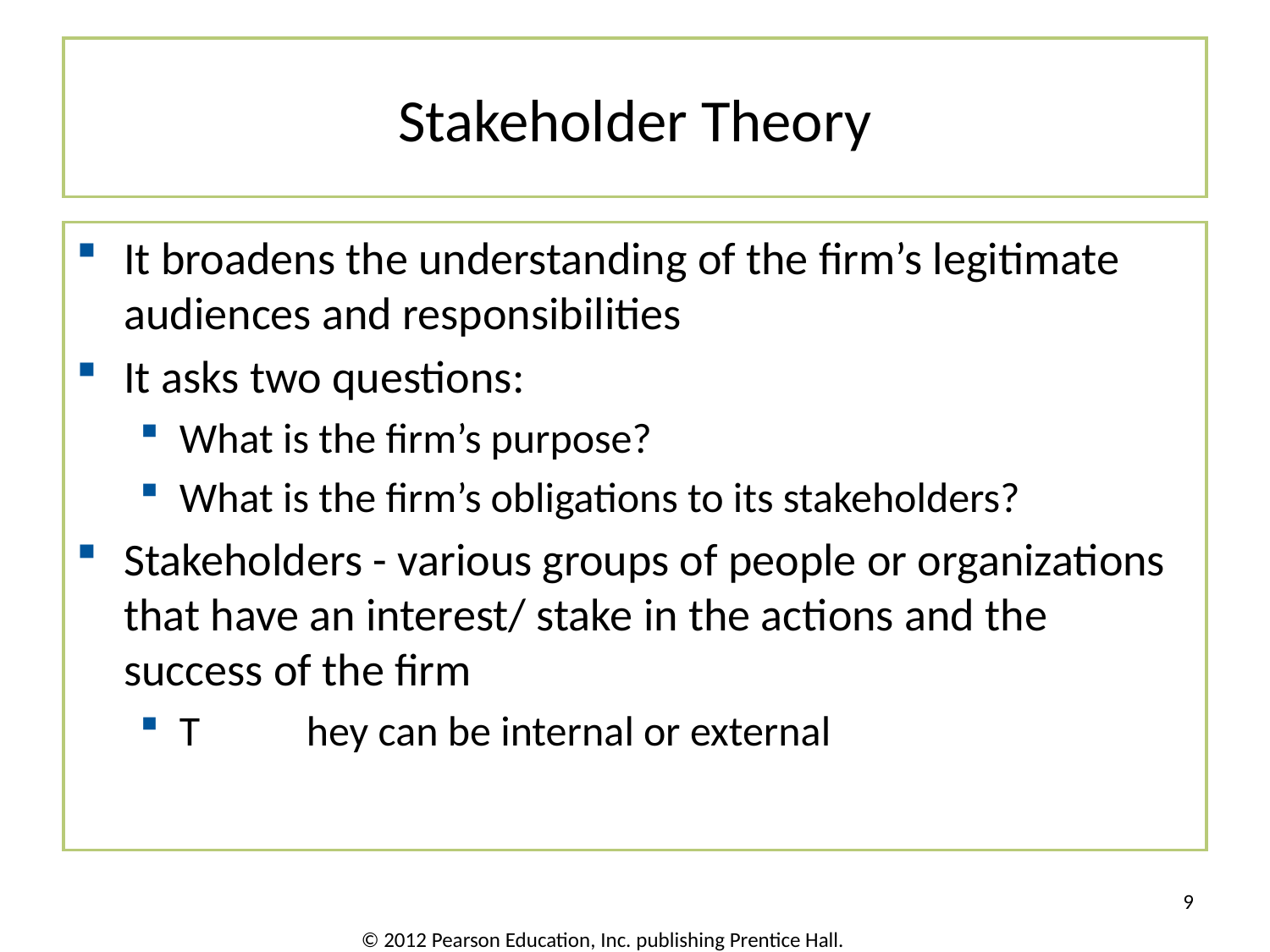

# Stakeholder Theory
It broadens the understanding of the firm’s legitimate audiences and responsibilities
It asks two questions:
What is the firm’s purpose?
What is the firm’s obligations to its stakeholders?
Stakeholders - various groups of people or organizations that have an interest/ stake in the actions and the success of the firm
T	hey can be internal or external

9